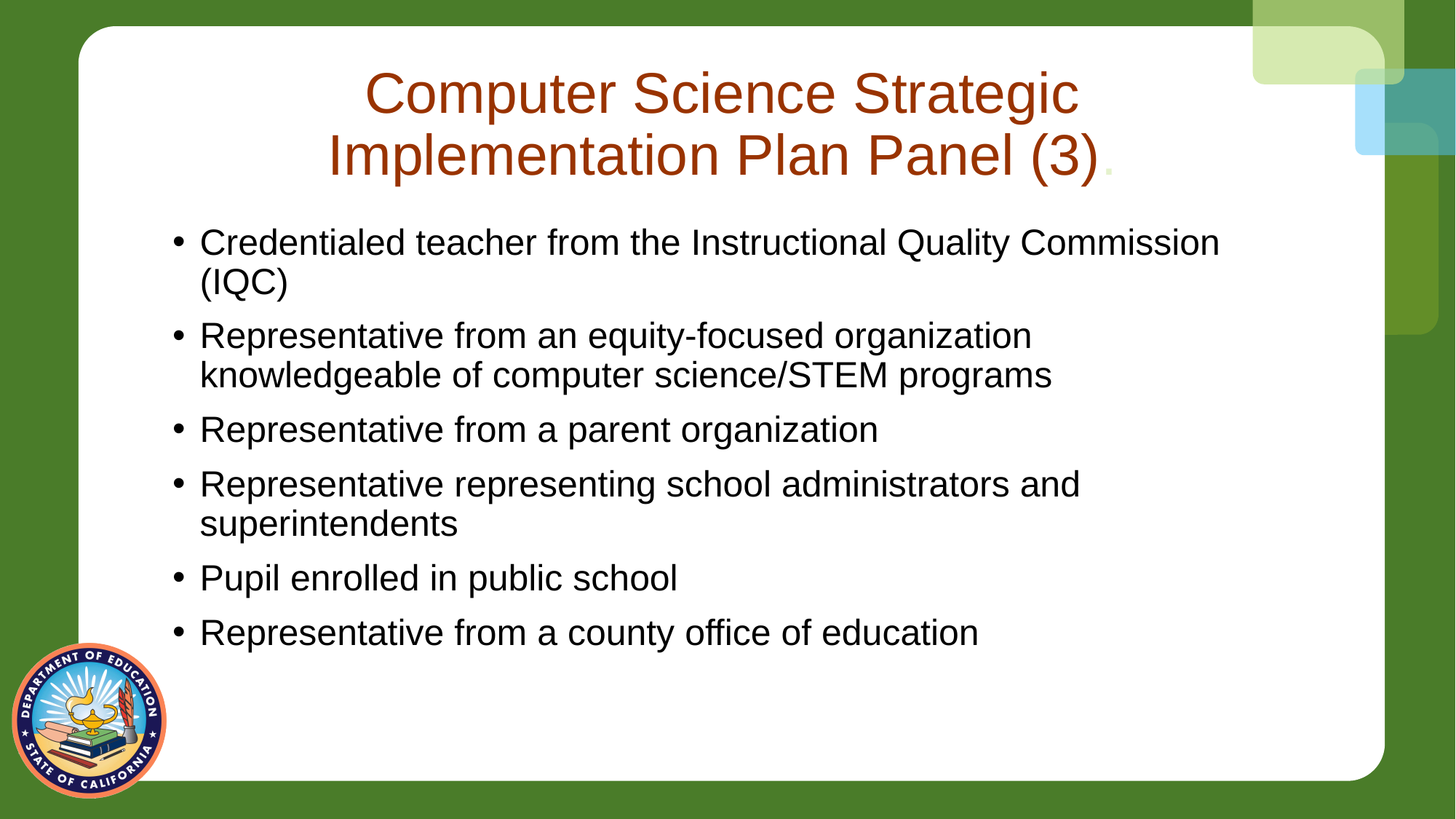

# Computer Science Strategic Implementation Plan Panel (3).
Credentialed teacher from the Instructional Quality Commission (IQC)
Representative from an equity-focused organization knowledgeable of computer science/STEM programs
Representative from a parent organization
Representative representing school administrators and superintendents
Pupil enrolled in public school
Representative from a county office of education